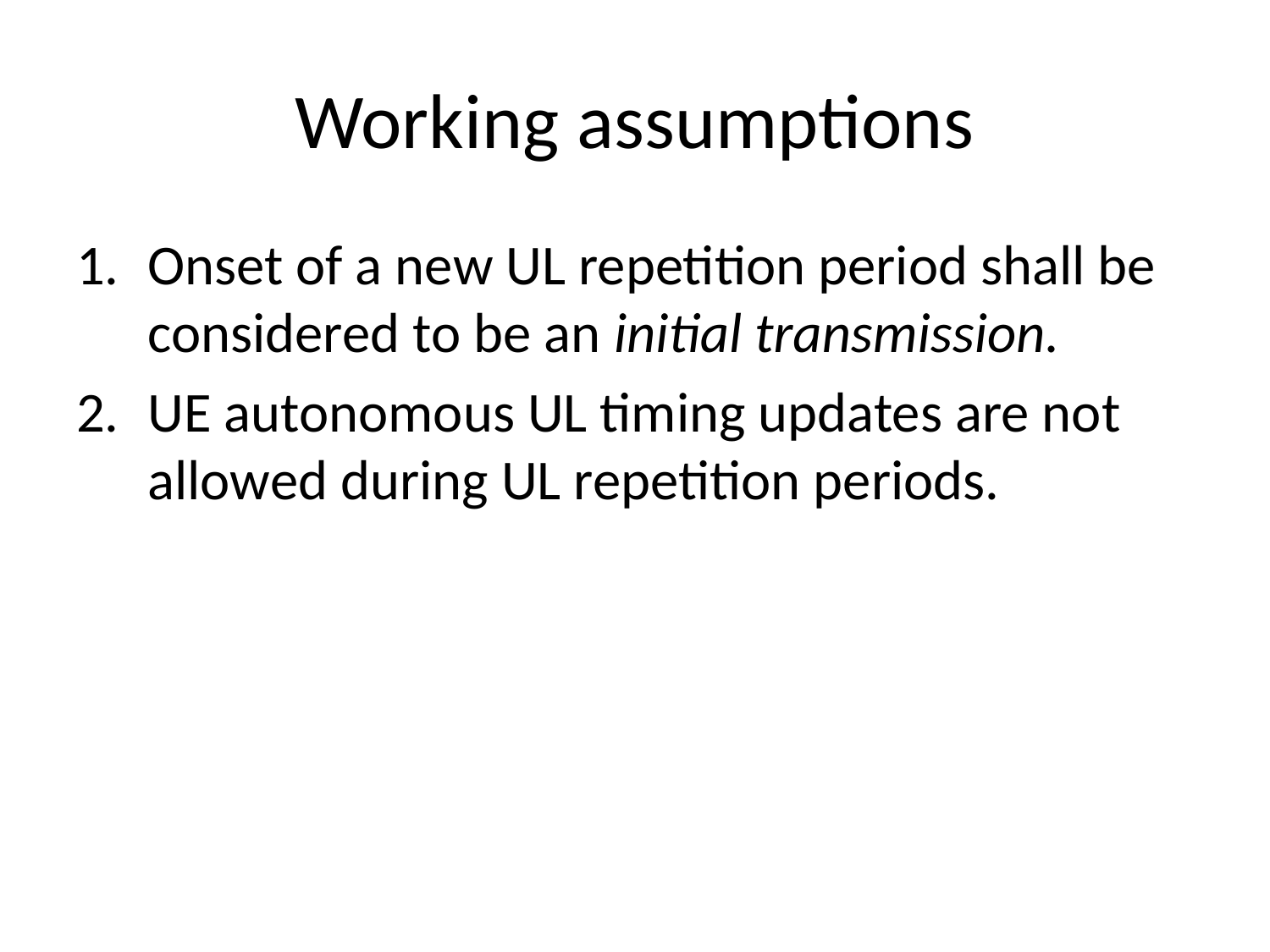

# Working assumptions
Onset of a new UL repetition period shall be considered to be an initial transmission.
UE autonomous UL timing updates are not allowed during UL repetition periods.